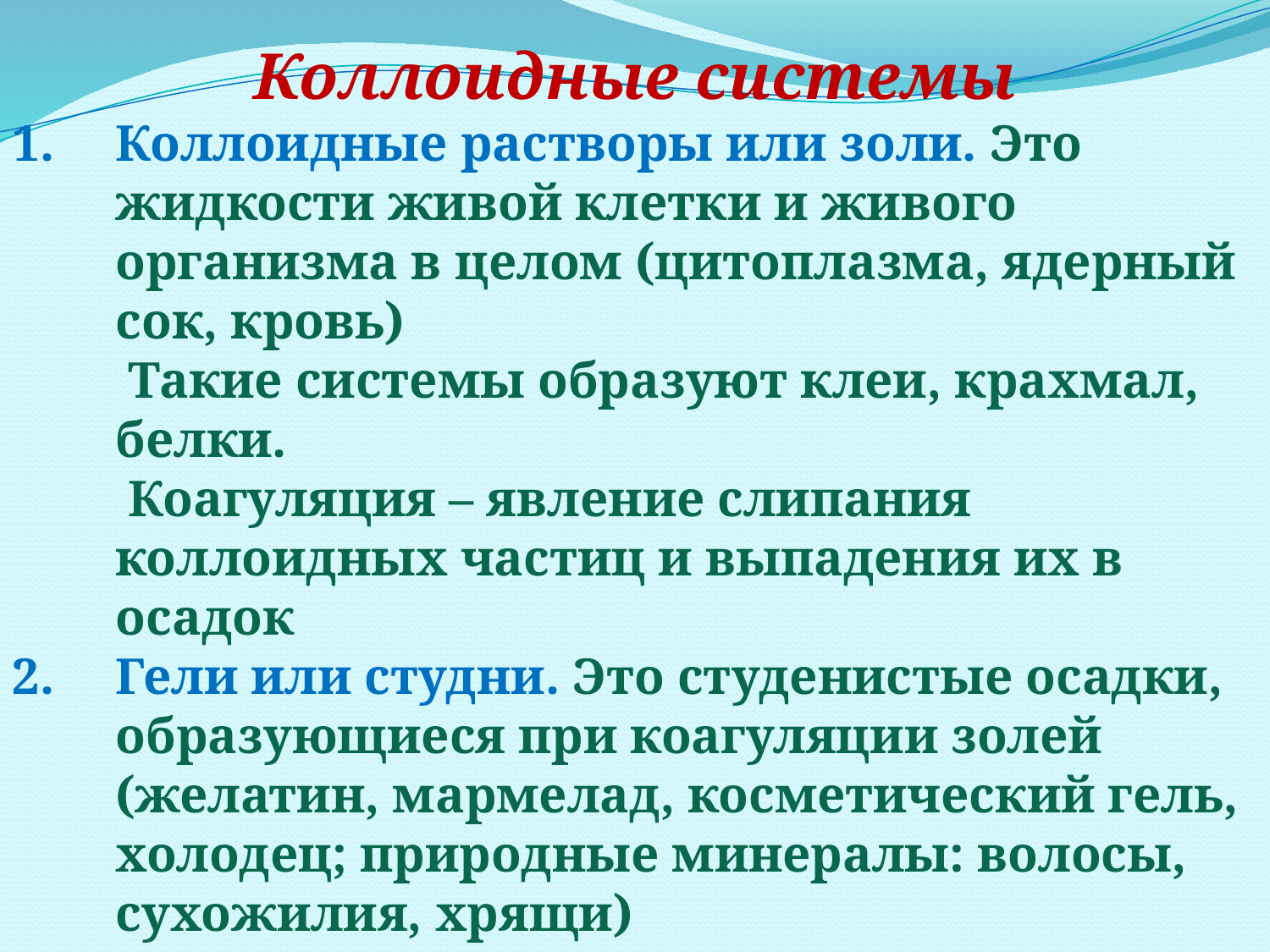

Коллоидные системы
Коллоидные растворы или золи. Это жидкости живой клетки и живого организма в целом (цитоплазма, ядерный сок, кровь)
         Такие системы образуют клеи, крахмал, белки.
         Коагуляция – явление слипания коллоидных частиц и выпадения их в осадок
Гели или студни. Это студенистые осадки, образующиеся при коагуляции золей (желатин, мармелад, косметический гель, холодец; природные минералы: волосы, сухожилия, хрящи)
         Со временем структура гелей нарушается  и выделяется вода. Это явление – синерезис.